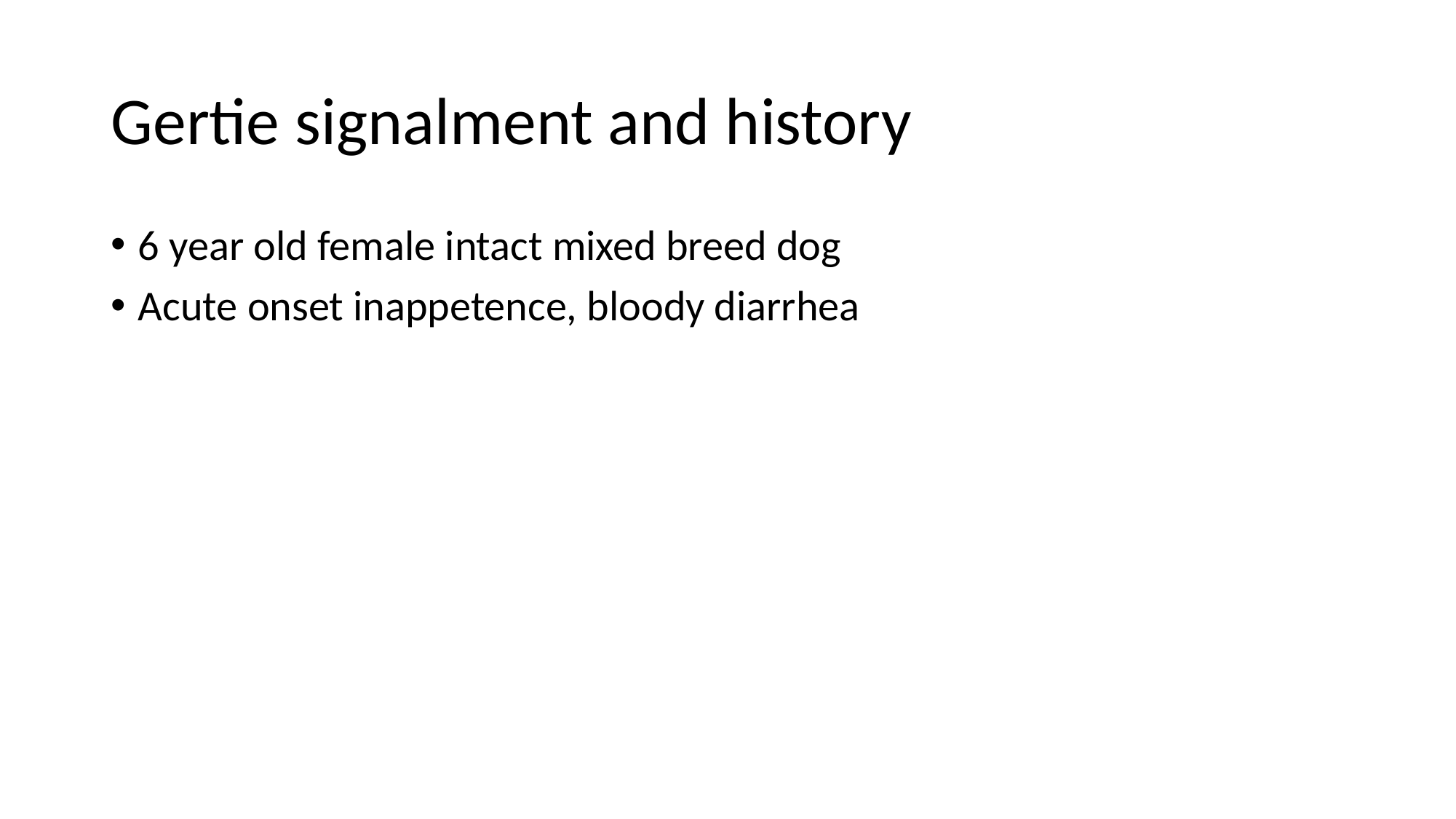

# Gertie signalment and history
6 year old female intact mixed breed dog
Acute onset inappetence, bloody diarrhea